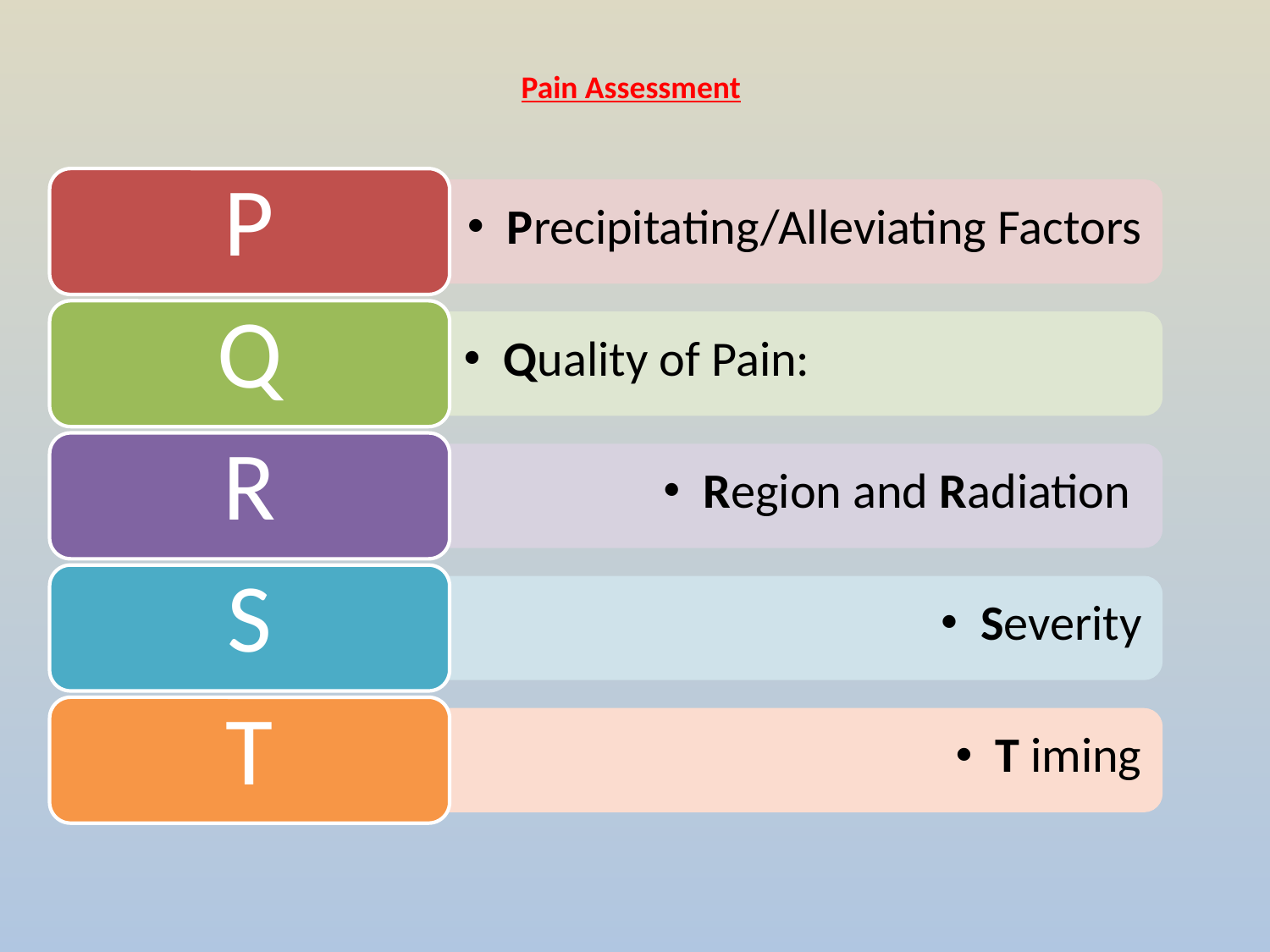

# Pain Assessment
P
Precipitating/Alleviating Factors
Q
R
Region and Radiation
S
Severity
T
T iming
Quality of Pain: